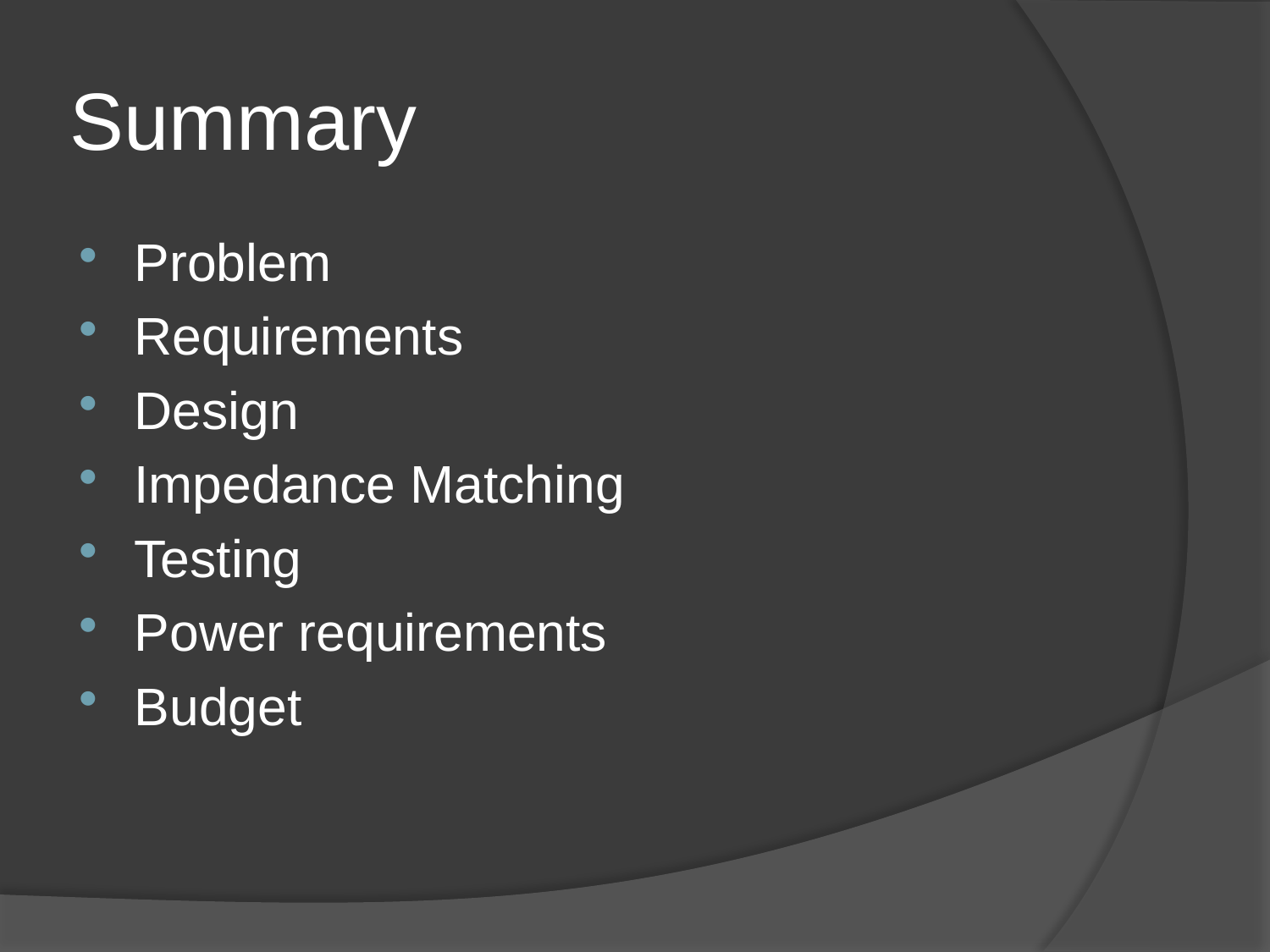

# Summary
Problem
Requirements
Design
Impedance Matching
Testing
Power requirements
Budget